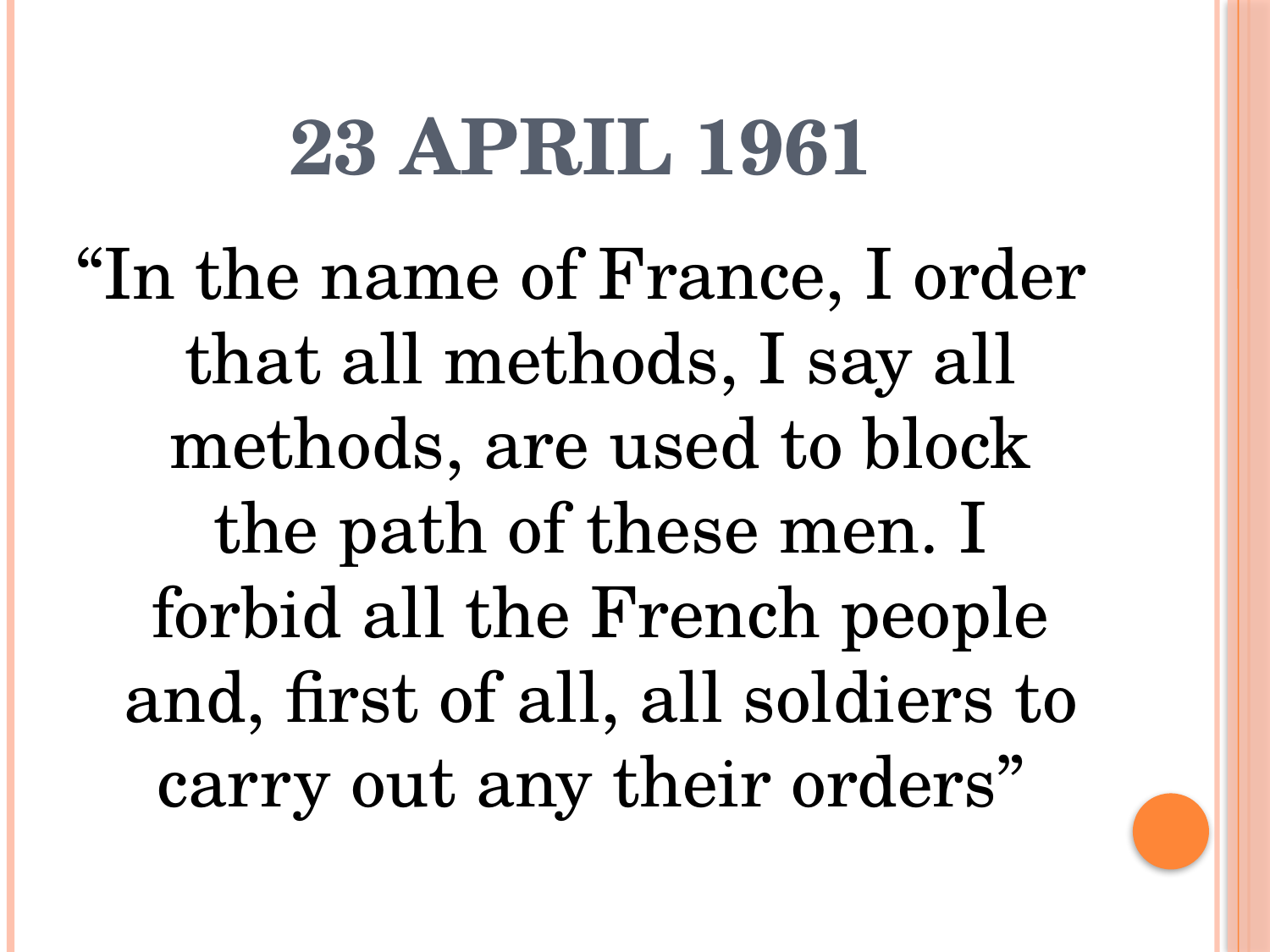

# 23 april 1961
“In the name of France, I order that all methods, I say all methods, are used to block the path of these men. I forbid all the French people and, first of all, all soldiers to carry out any their orders”